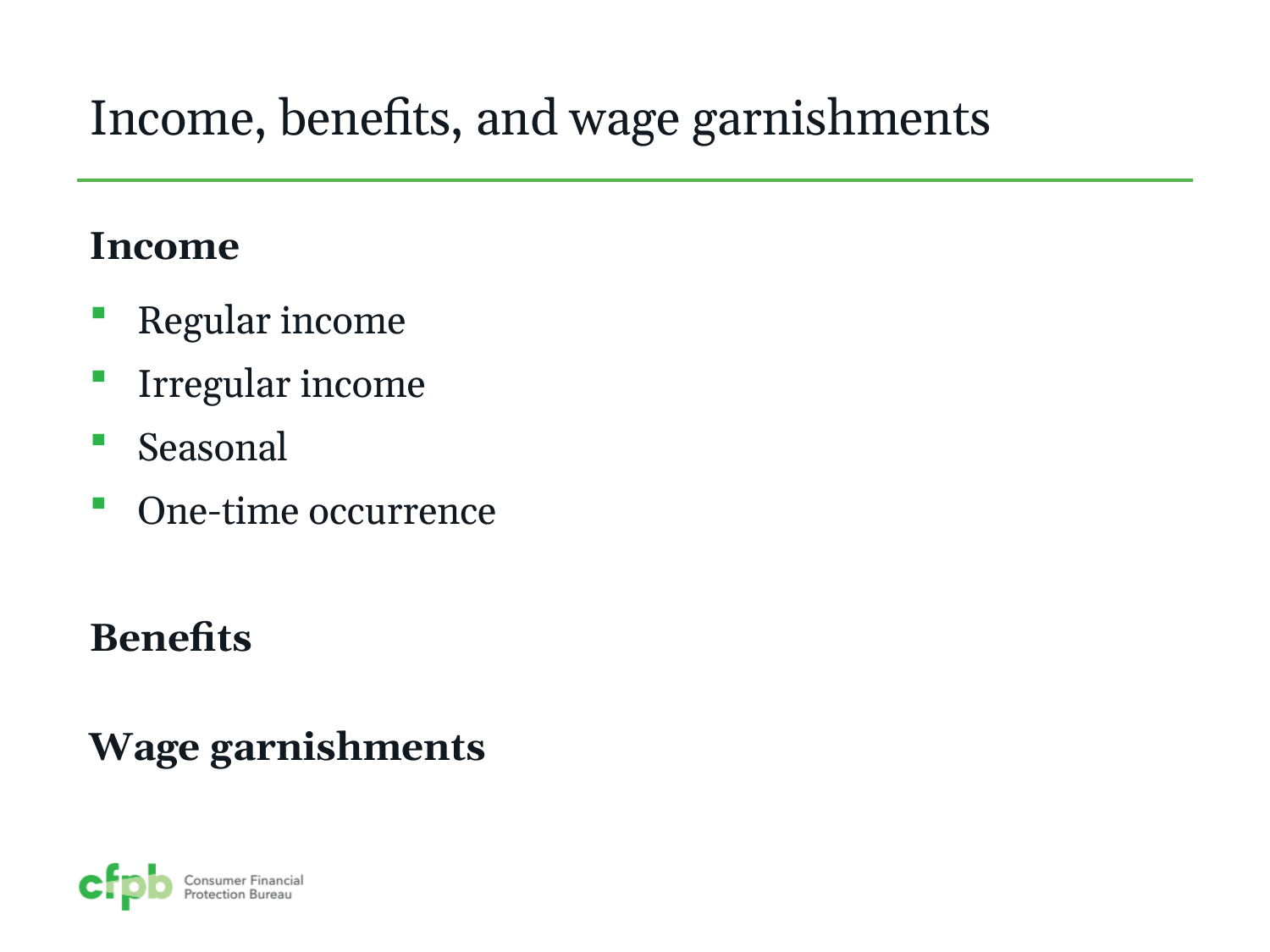

# Income, benefits, and wage garnishments
Income
Regular income
Irregular income
Seasonal
One-time occurrence

Benefits
Wage garnishments